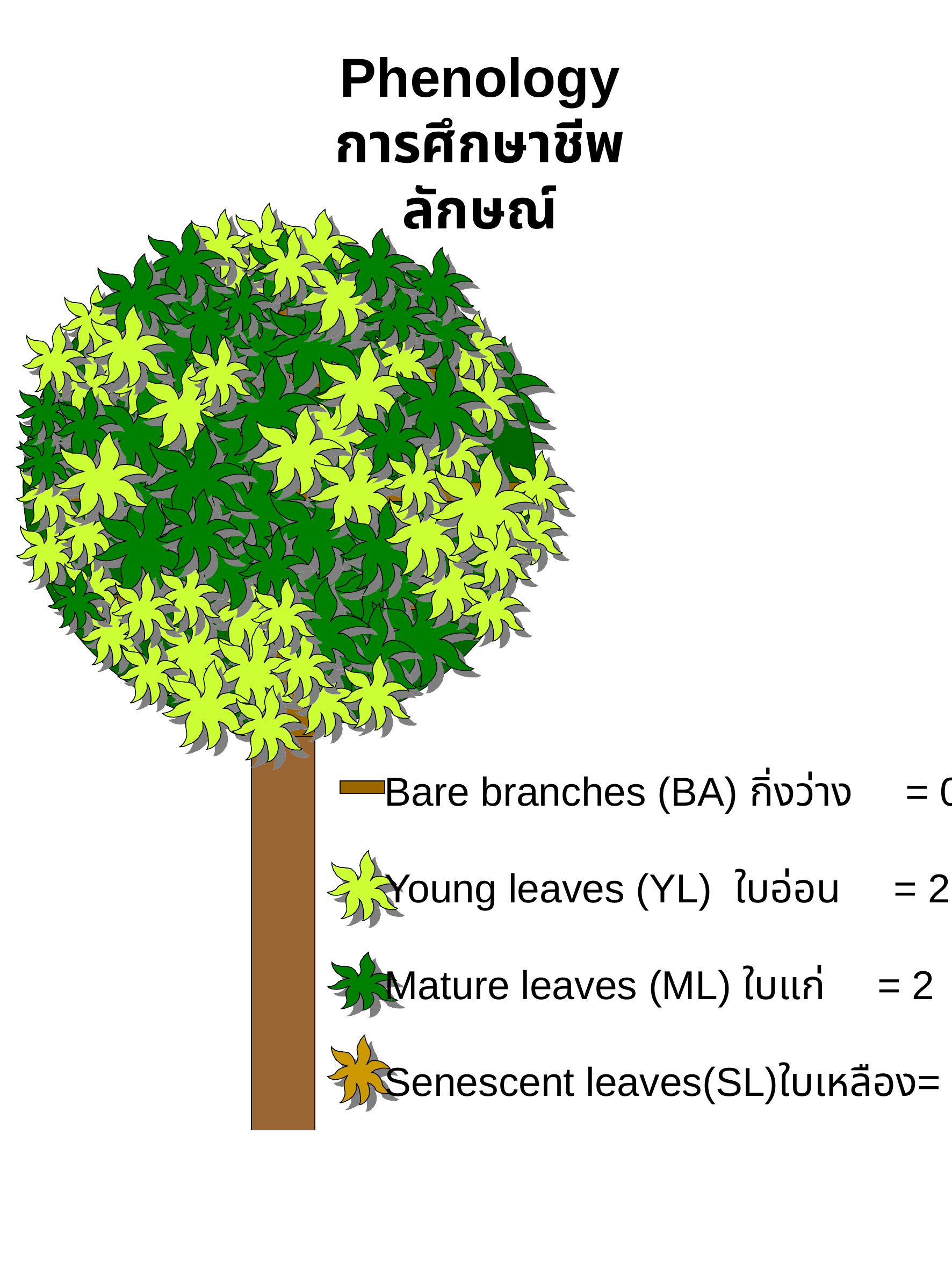

Phenology
การศึกษาชีพลักษณ์

Bare branches (BA) กิ่งว่าง     = 0

Young leaves (YL)  ใบอ่อน     = 2

Mature leaves (ML) ใบแก่     = 2

Senescent leaves(SL)ใบเหลือง= 0